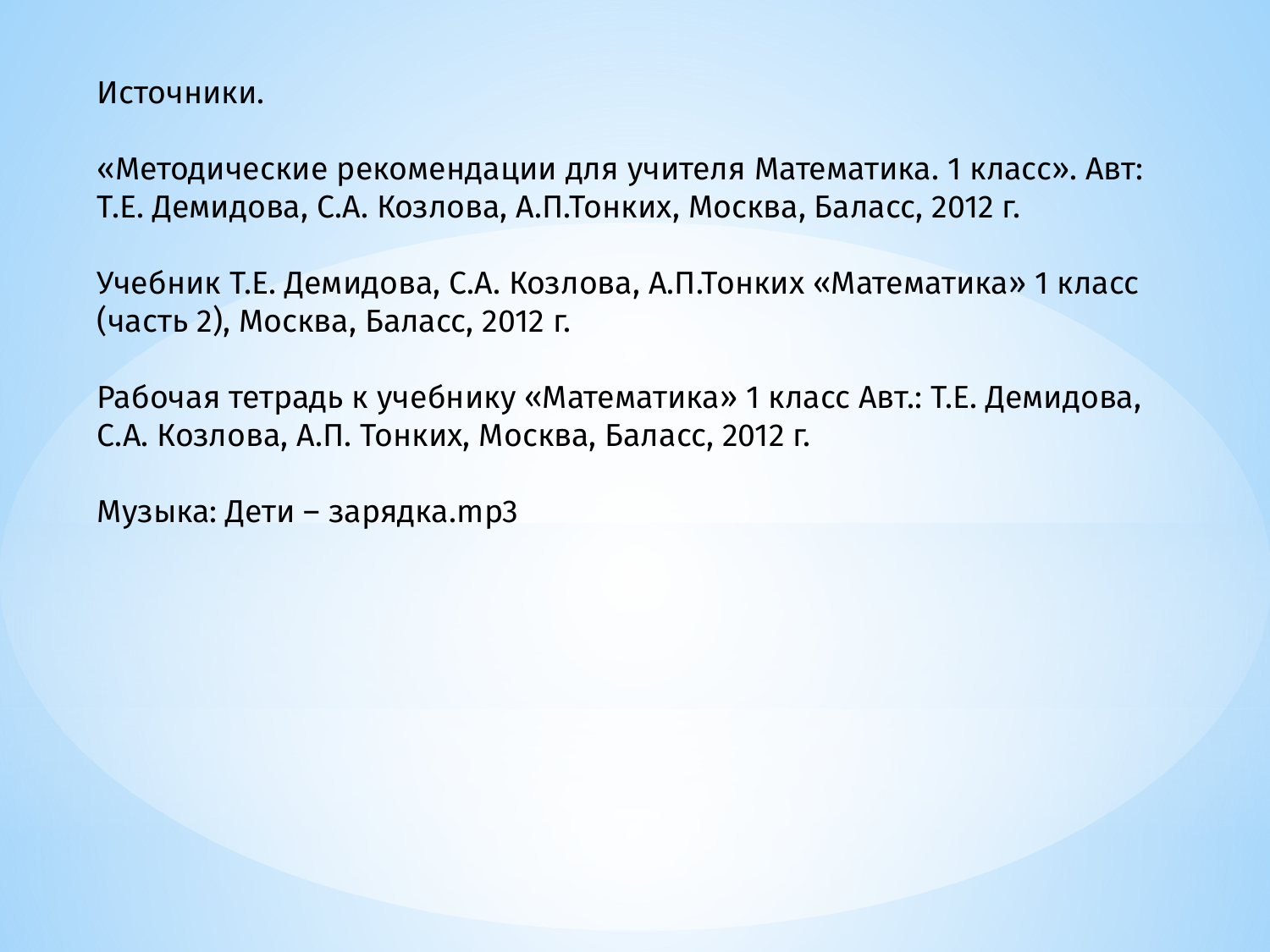

Источники.

«Методические рекомендации для учителя Математика. 1 класс». Авт: Т.Е. Демидова, С.А. Козлова, А.П.Тонких, Москва, Баласс, 2012 г.

Учебник Т.Е. Демидова, С.А. Козлова, А.П.Тонких «Математика» 1 класс (часть 2), Москва, Баласс, 2012 г.

Рабочая тетрадь к учебнику «Математика» 1 класс Авт.: Т.Е. Демидова, С.А. Козлова, А.П. Тонких, Москва, Баласс, 2012 г.

Музыка: Дети – зарядка.mp3